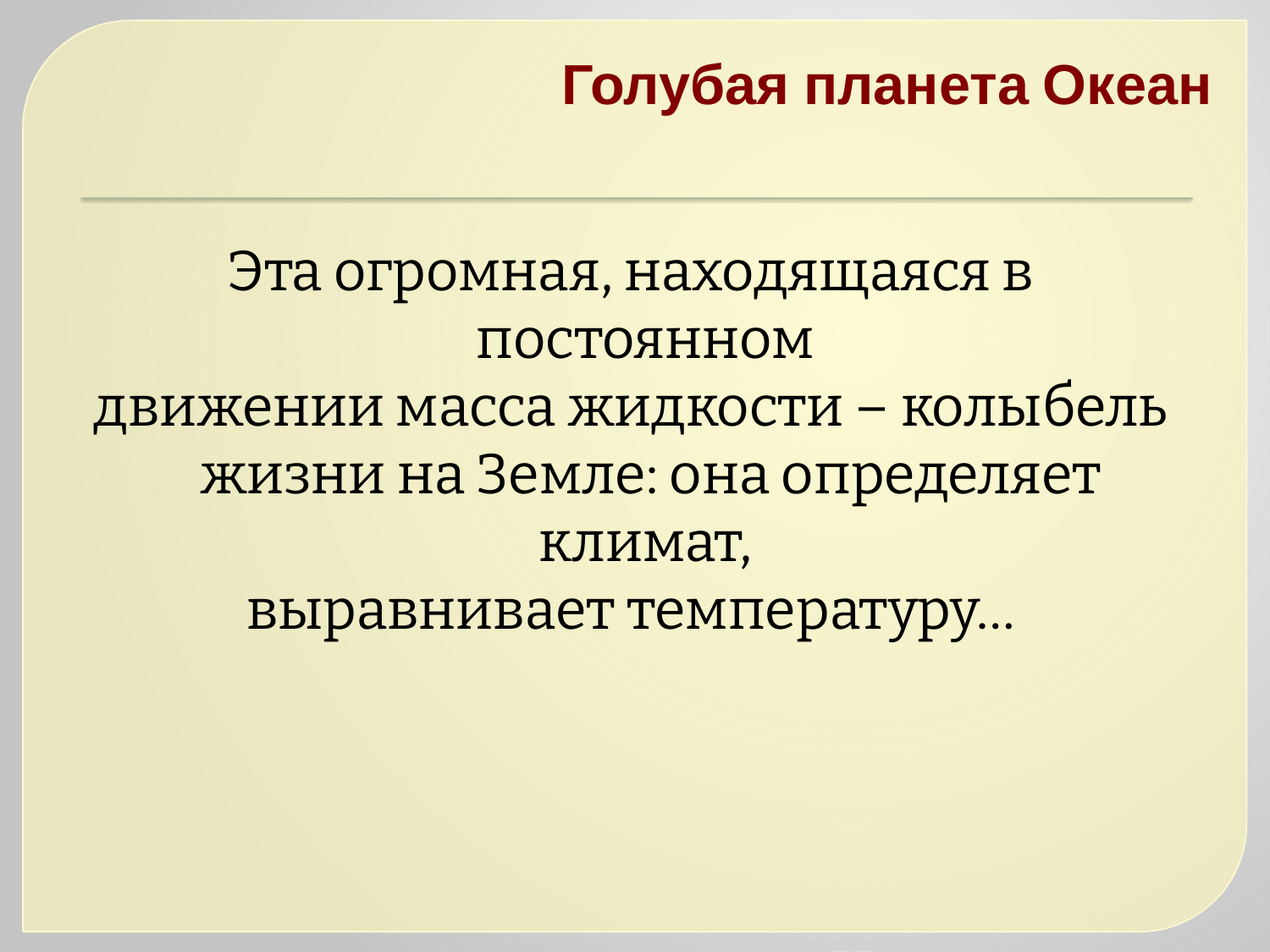

# Голубая планета Океан
Эта огромная, находящаяся в постоянном
движении масса жидкости – колыбель жизни на Земле: она определяет климат,
выравнивает температуру…